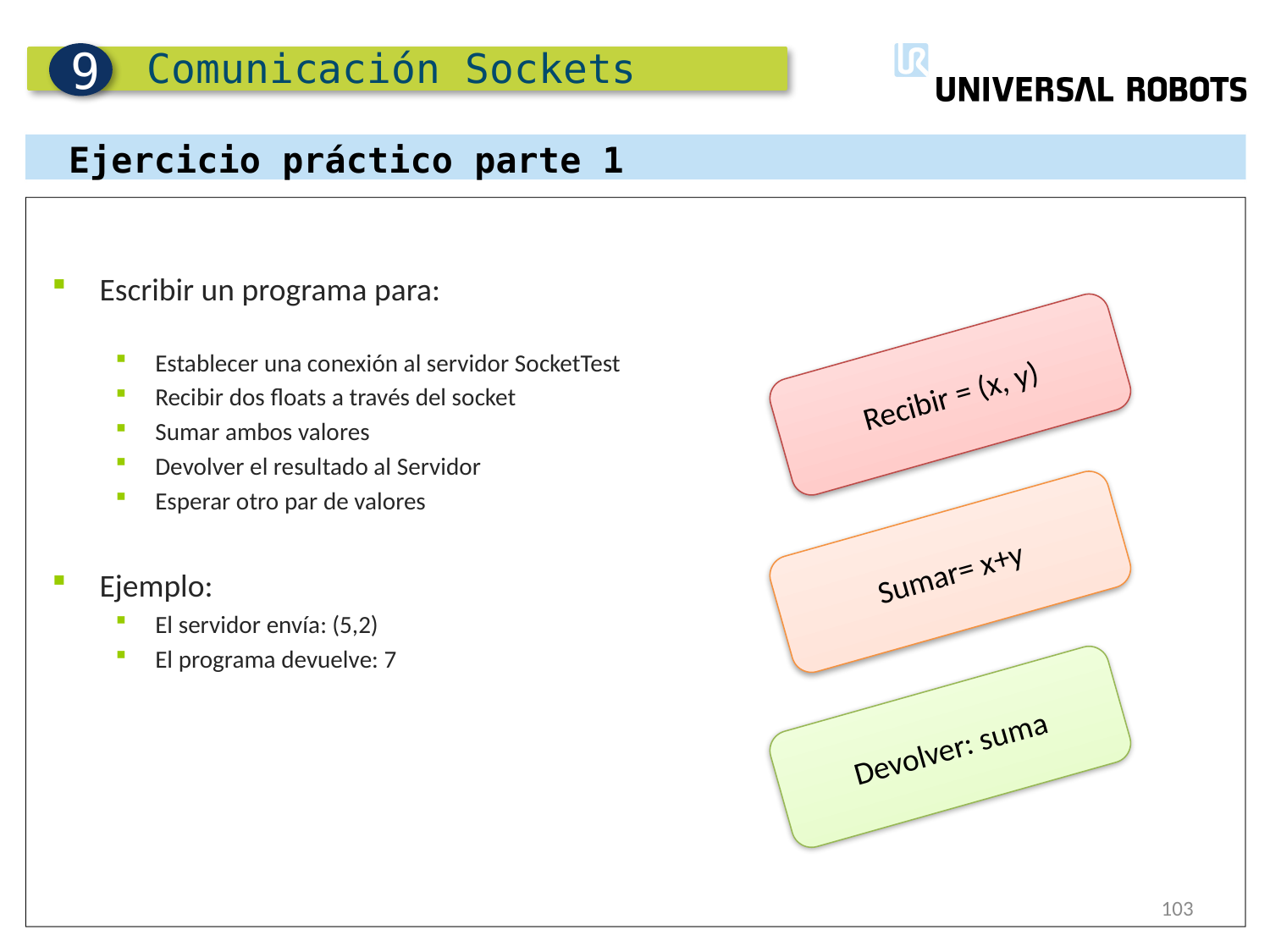

Comunicación Sockets

9
Ejercicio práctico parte 1

Escribir un programa para:

Establecer una conexión al servidor SocketTest
Recibir dos floats a través del socket
Sumar ambos valores
Devolver el resultado al Servidor
Esperar otro par de valores

Ejemplo:
El servidor envía: (5,2)
El programa devuelve: 7

Recibir = (x, y)
Sumar= x+y
Devolver: suma
103